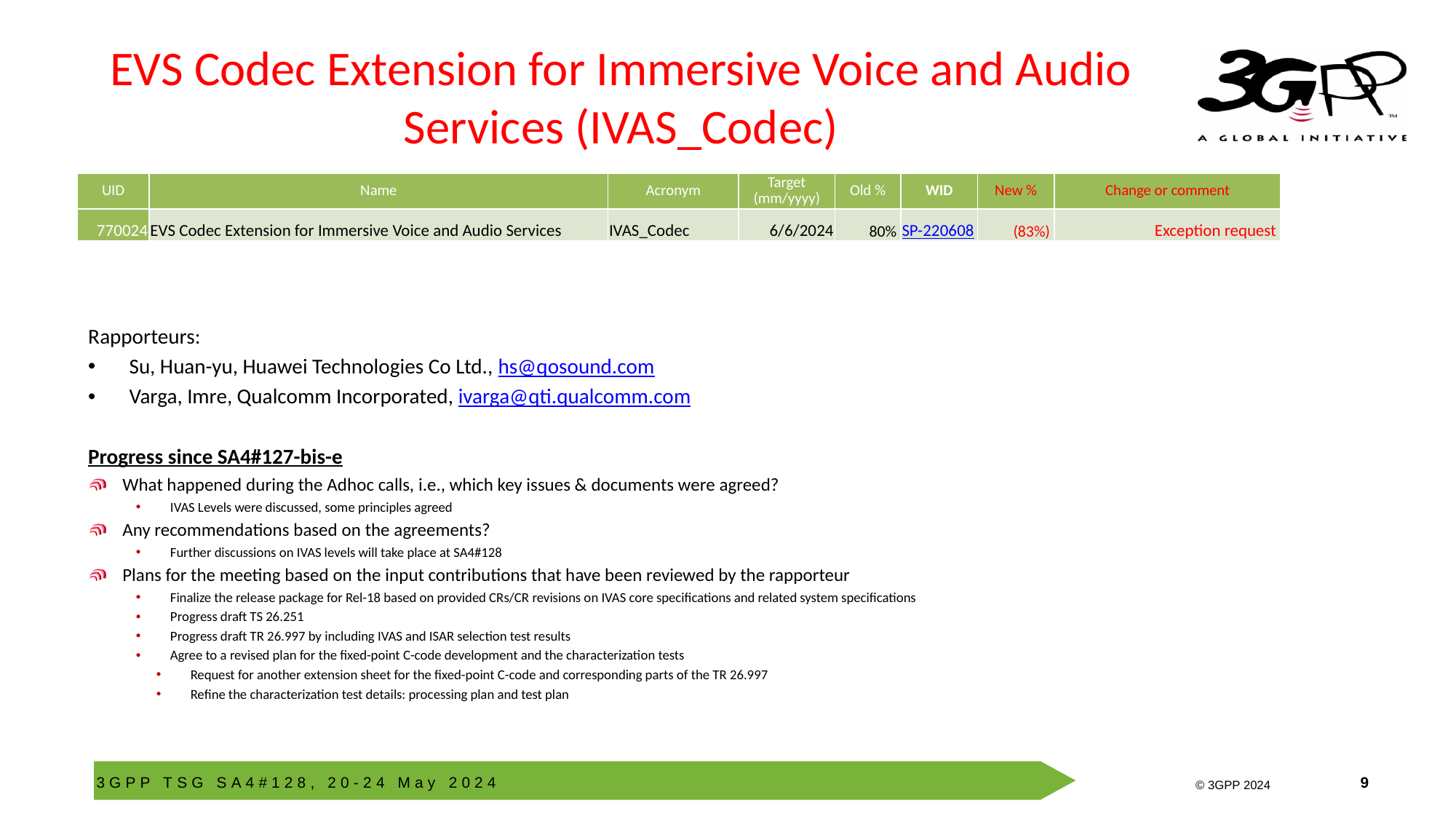

# EVS Codec Extension for Immersive Voice and Audio Services (IVAS_Codec)
| UID | Name | Acronym | Target (mm/yyyy) | Old % | WID | New % | Change or comment |
| --- | --- | --- | --- | --- | --- | --- | --- |
| 770024 | EVS Codec Extension for Immersive Voice and Audio Services | IVAS\_Codec | 6/6/2024 | 80% | SP-220608 | (83%) | Exception request |
Rapporteurs:
Su, Huan-yu, Huawei Technologies Co Ltd., hs@qosound.com
Varga, Imre, Qualcomm Incorporated, ivarga@qti.qualcomm.com

Progress since SA4#127-bis-e
What happened during the Adhoc calls, i.e., which key issues & documents were agreed?
IVAS Levels were discussed, some principles agreed
Any recommendations based on the agreements?
Further discussions on IVAS levels will take place at SA4#128
Plans for the meeting based on the input contributions that have been reviewed by the rapporteur
Finalize the release package for Rel-18 based on provided CRs/CR revisions on IVAS core specifications and related system specifications
Progress draft TS 26.251
Progress draft TR 26.997 by including IVAS and ISAR selection test results
Agree to a revised plan for the fixed-point C-code development and the characterization tests
Request for another extension sheet for the fixed-point C-code and corresponding parts of the TR 26.997
Refine the characterization test details: processing plan and test plan